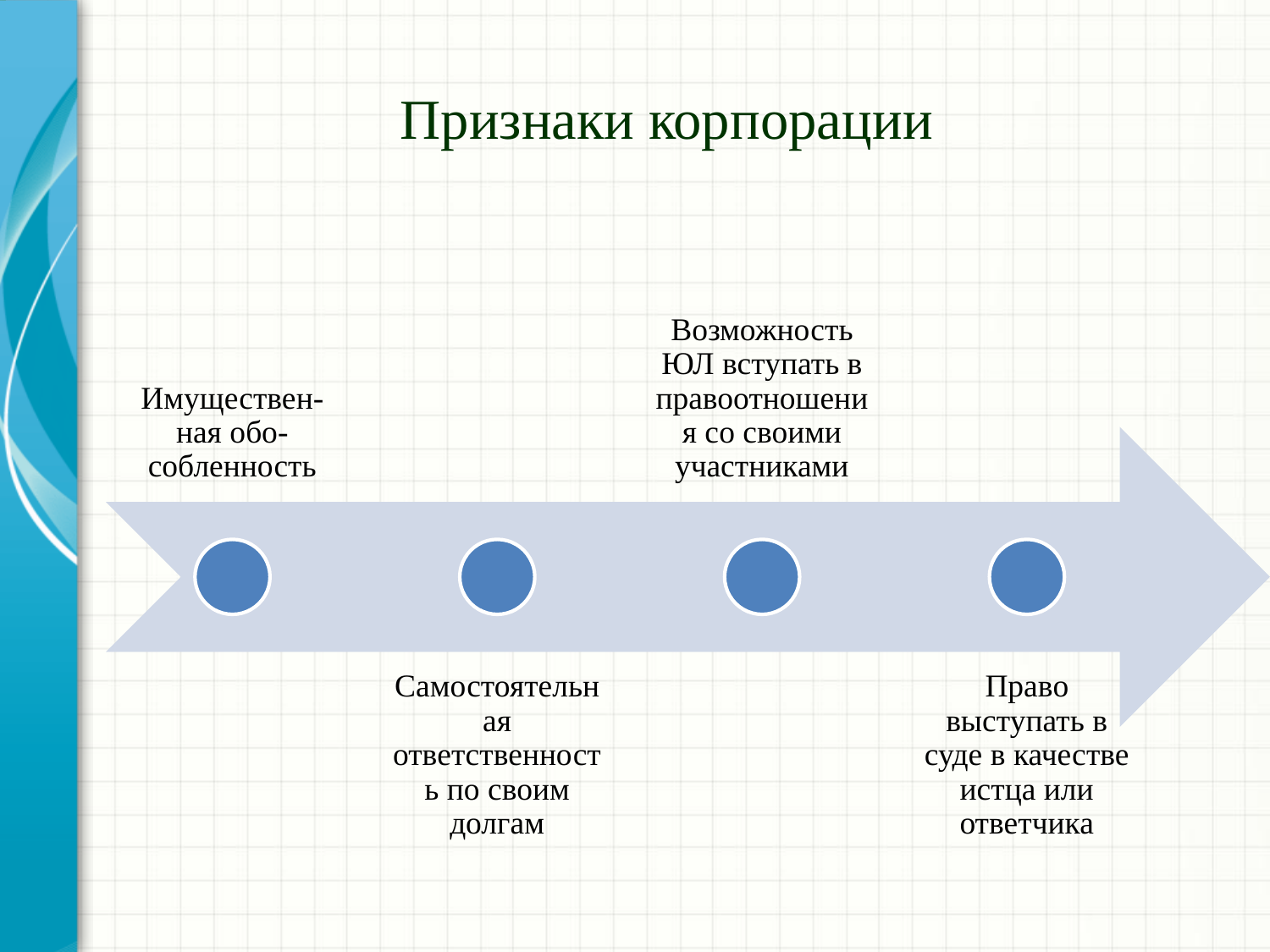

# Признаки корпорации
Имуществен-ная обо-собленность
Самостоятельная ответственность по своим долгам
Возможность ЮЛ вступать в правоотношения со своими участниками
Право выступать в суде в качестве истца или ответчика